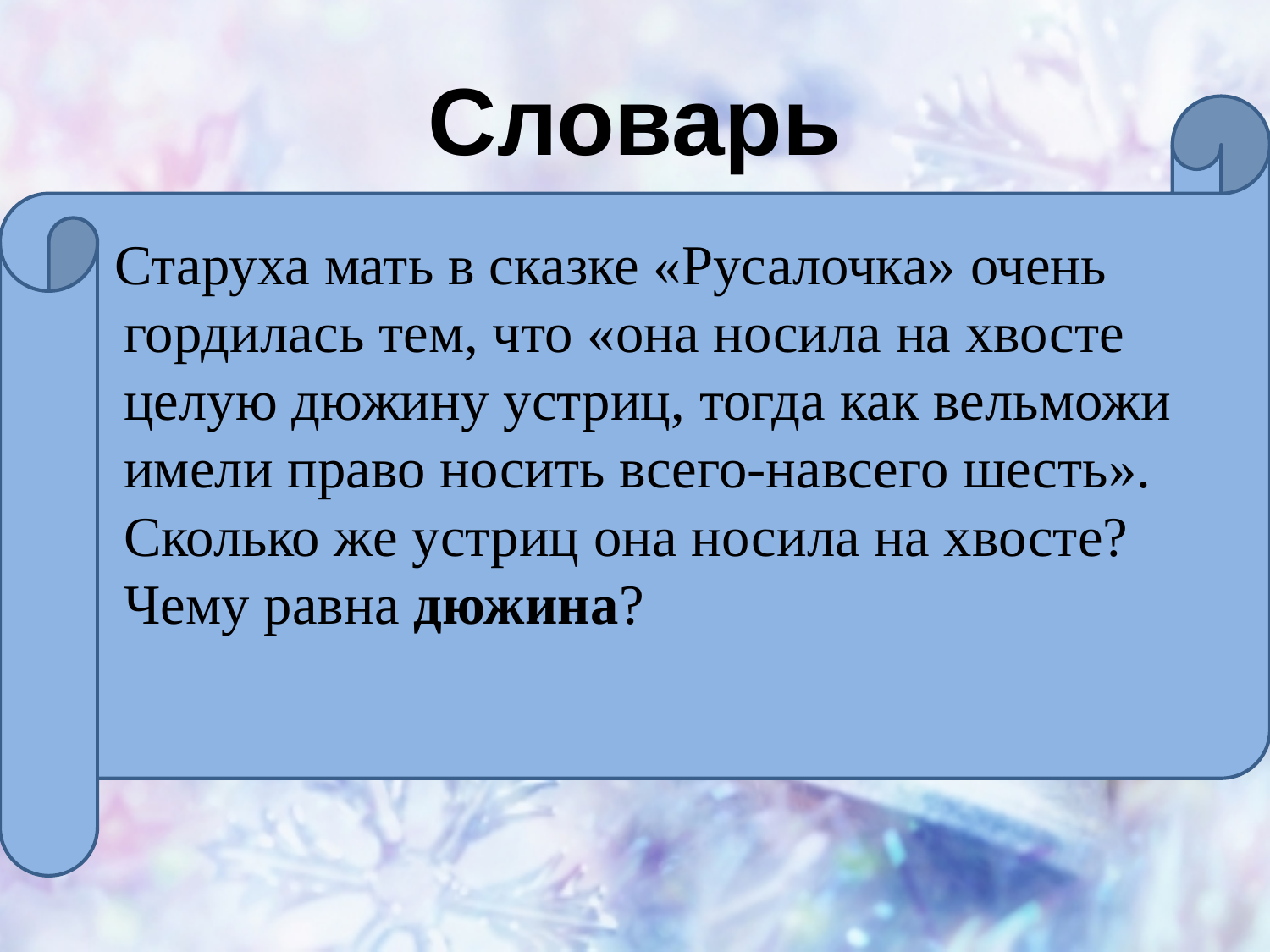

# Словарь

   Старуха мать в сказке «Русалочка» очень гордилась тем, что «она носила на хвосте целую дюжину устриц, тогда как вельможи имели право носить всего-навсего шесть».  Сколько же устриц она носила на хвосте? Чему равна дюжина?